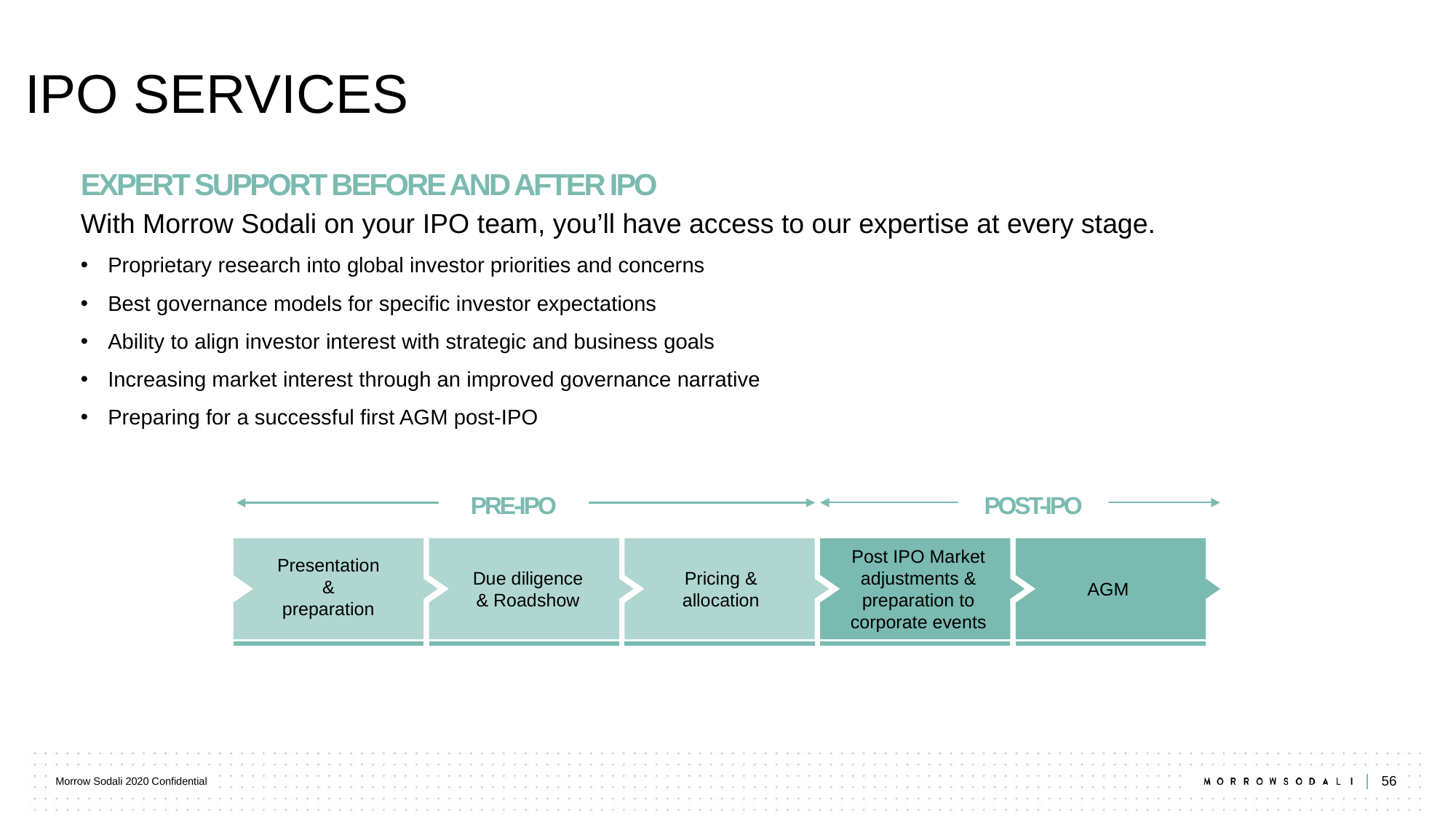

# IPO SERVICES
EXPERT SUPPORT BEFORE AND AFTER IPO
With Morrow Sodali on your IPO team, you’ll have access to our expertise at every stage.
Proprietary research into global investor priorities and concerns
Best governance models for specific investor expectations
Ability to align investor interest with strategic and business goals
Increasing market interest through an improved governance narrative
Preparing for a successful first AGM post-IPO
Pre-IPO
Post-IPO
Pricing & allocation

Presentation
& preparation
Due diligence
& Roadshow
Post IPO Market adjustments & preparation to corporate events
AGM